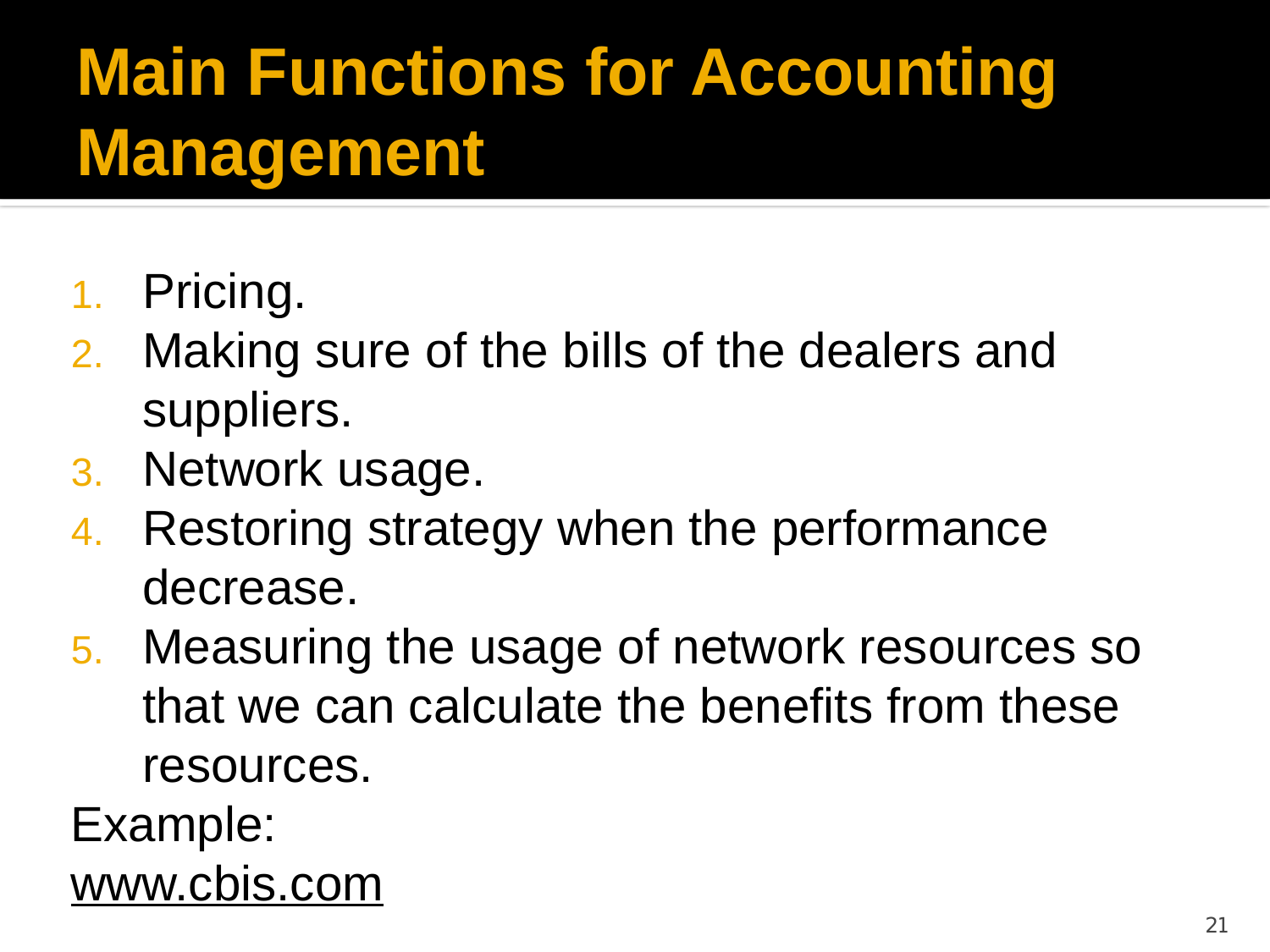

# Main Functions for Accounting Management
Pricing.
Making sure of the bills of the dealers and suppliers.
Network usage.
Restoring strategy when the performance decrease.
Measuring the usage of network resources so that we can calculate the benefits from these resources.
Example:
www.cbis.com
21